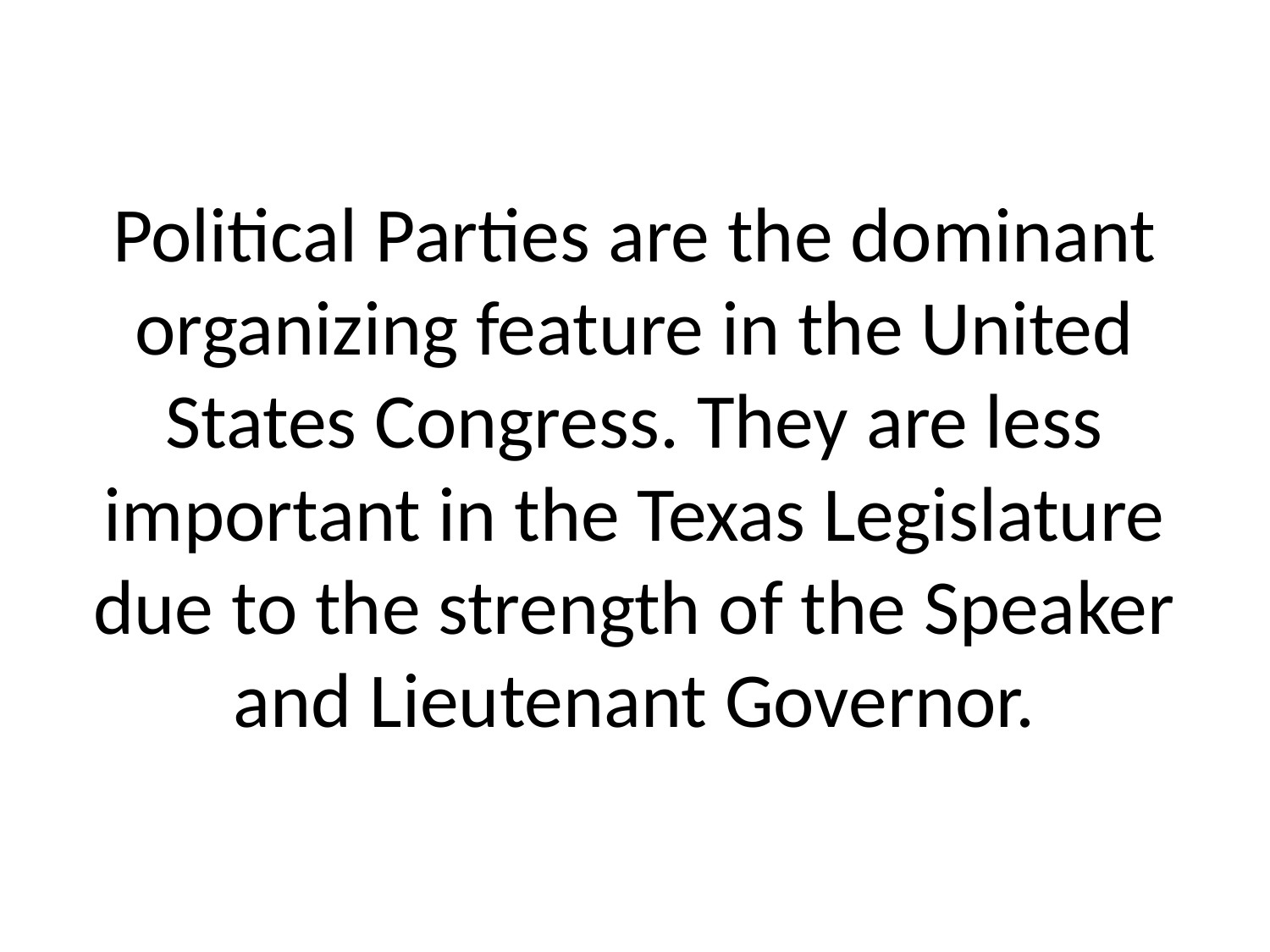

# Political Parties are the dominant organizing feature in the United States Congress. They are less important in the Texas Legislature due to the strength of the Speaker and Lieutenant Governor.